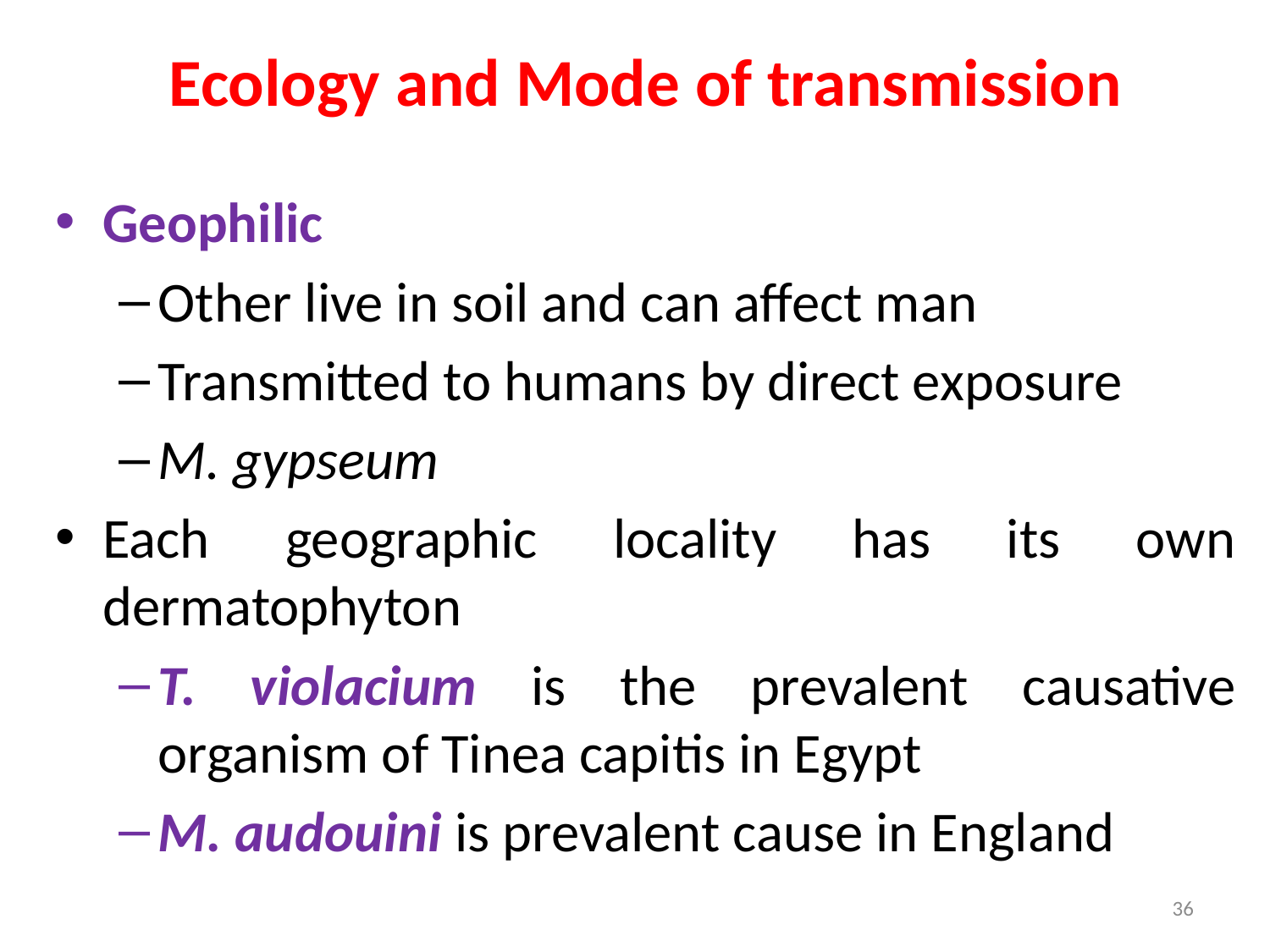

# Ecology and Mode of transmission
Geophilic
Other live in soil and can affect man
Transmitted to humans by direct exposure
M. gypseum
Each geographic locality has its own dermatophyton
T. violacium is the prevalent causative organism of Tinea capitis in Egypt
M. audouini is prevalent cause in England

36